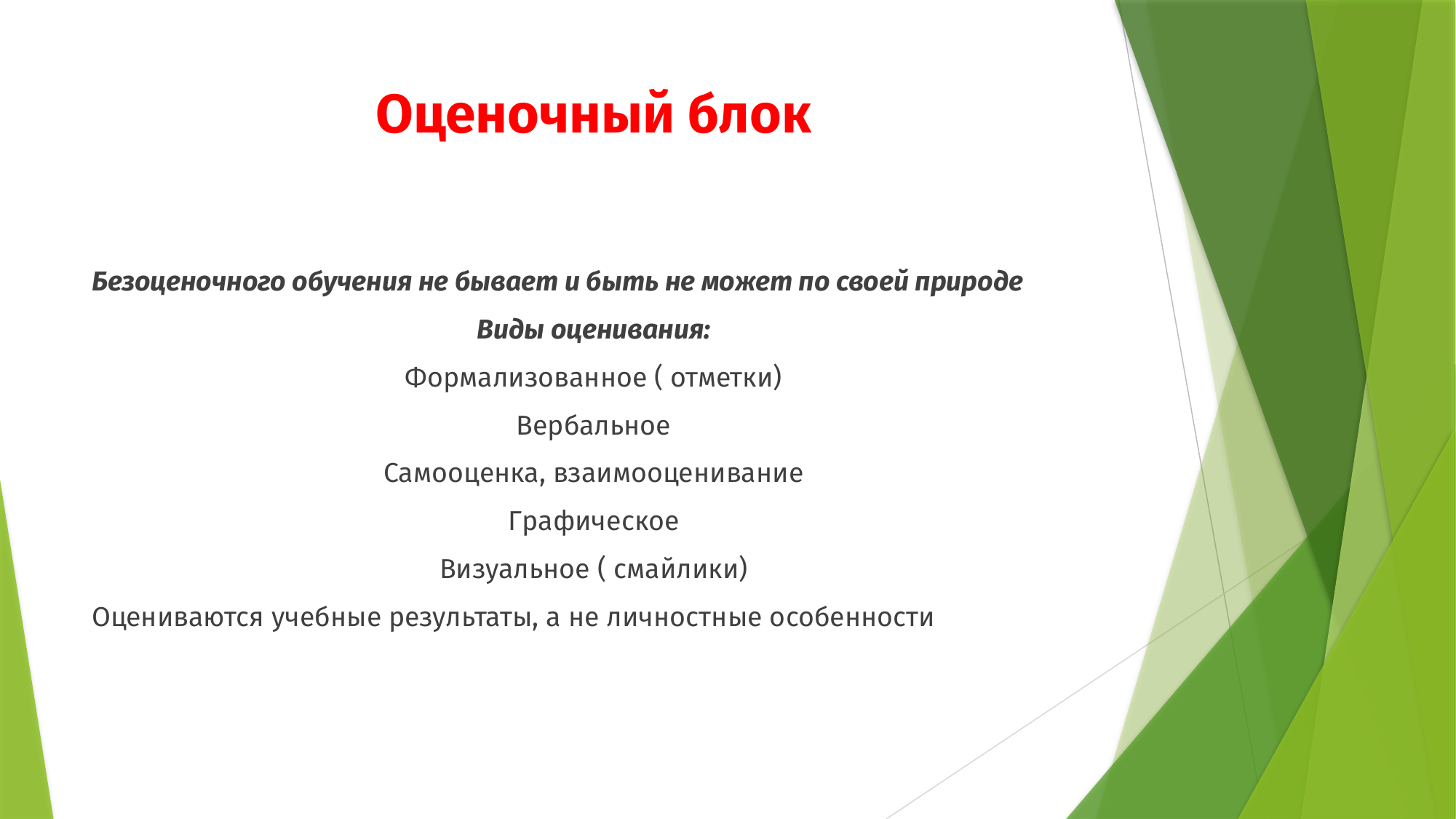

# Оценочный блок
Безоценочного обучения не бывает и быть не может по своей природе
Виды оценивания:
Формализованное ( отметки)
Вербальное
Самооценка, взаимооценивание
Графическое
Визуальное ( смайлики)
Оцениваются учебные результаты, а не личностные особенности